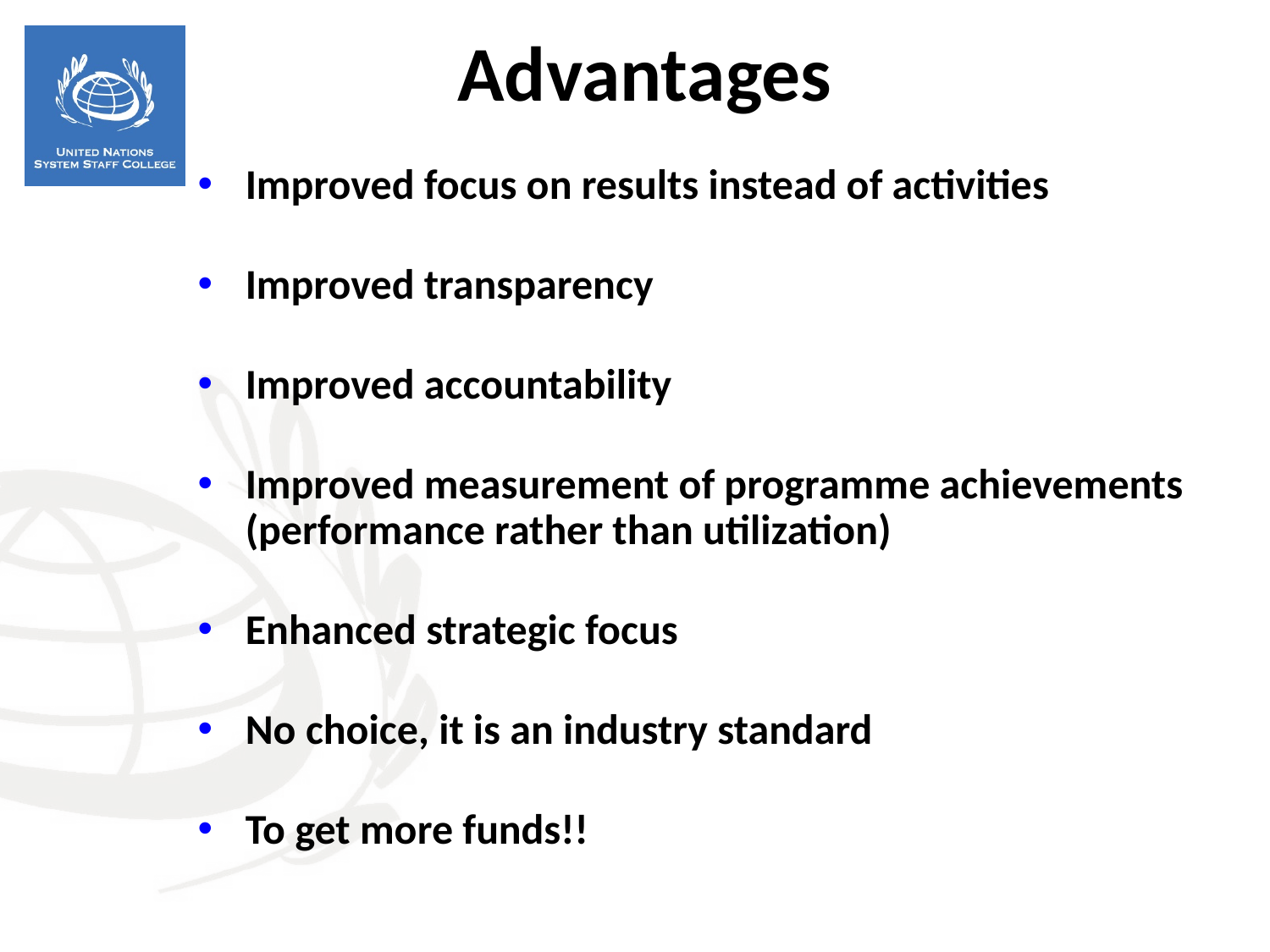

Advantages
Improved focus on results instead of activities

Improved transparency

Improved accountability

Improved measurement of programme achievements (performance rather than utilization)

Enhanced strategic focus

No choice, it is an industry standard

To get more funds!!